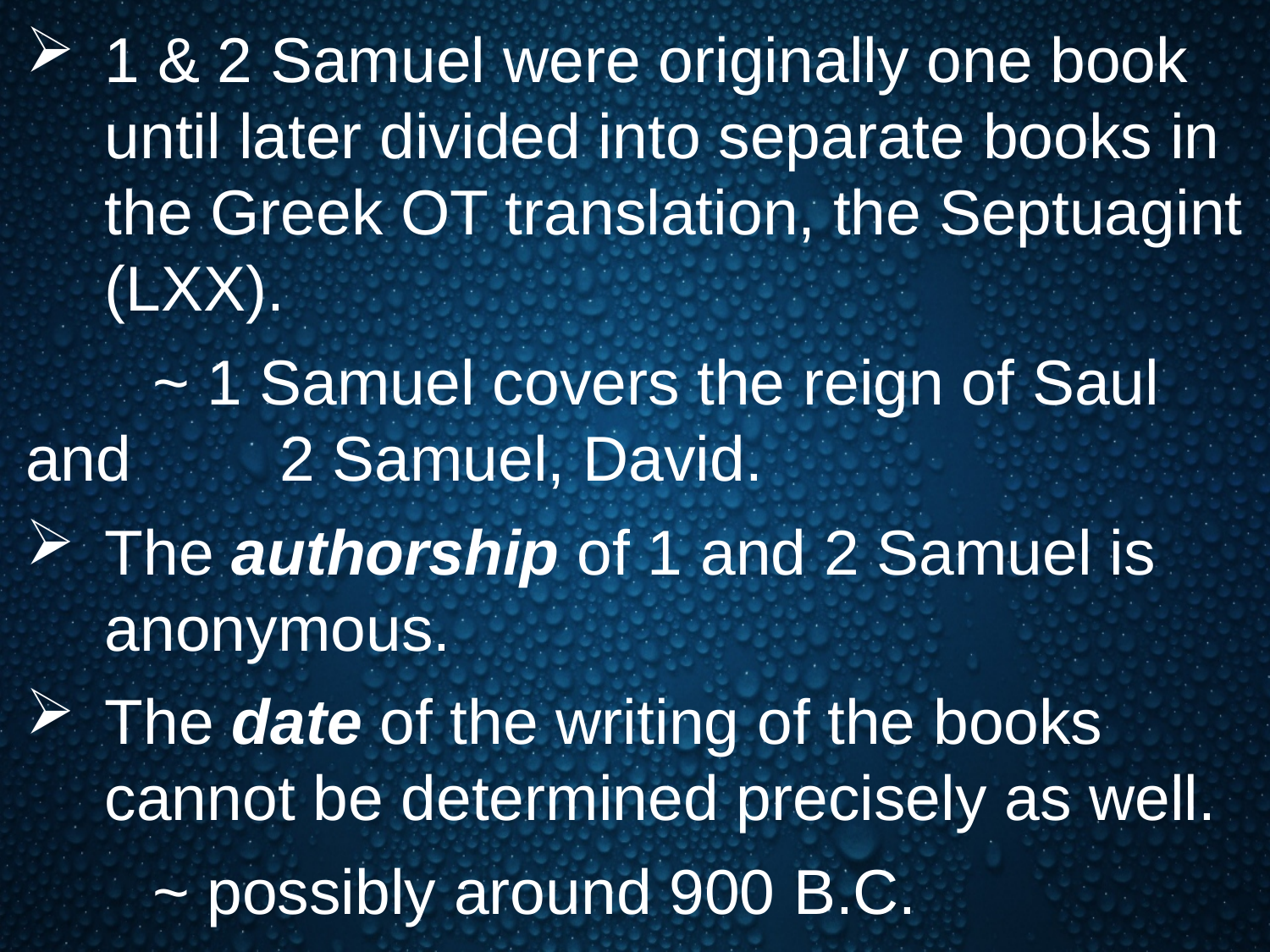

1 & 2 Samuel were originally one book until later divided into separate books in the Greek OT translation, the Septuagint (LXX).
	~ 1 Samuel covers the reign of Saul and 		2 Samuel, David.
The authorship of 1 and 2 Samuel is anonymous.
The date of the writing of the books cannot be determined precisely as well.
	~ possibly around 900 b.c.